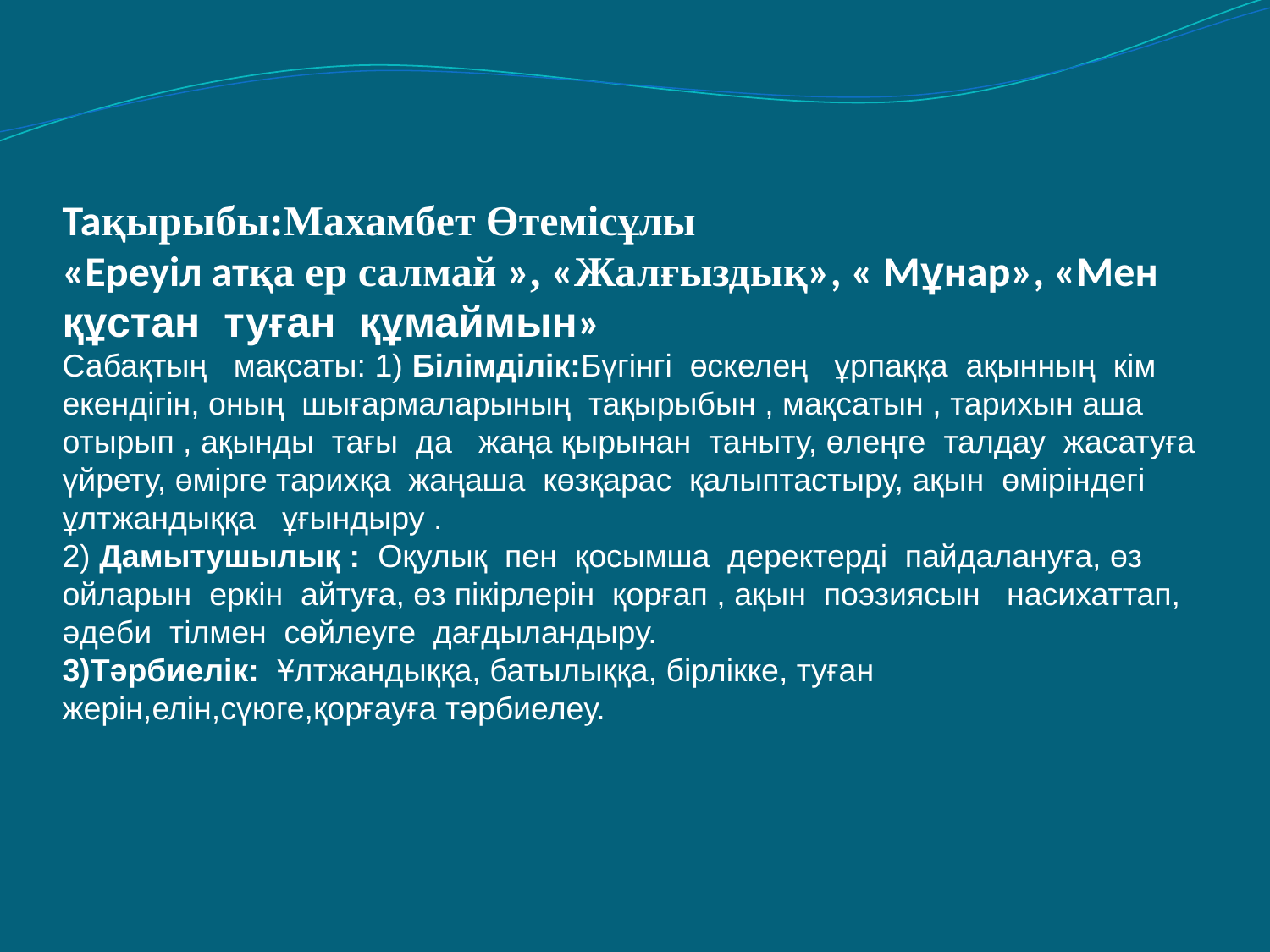

Тақырыбы:Махамбет Өтемісұлы
«Ереуіл атқа ер салмай », «Жалғыздық», « Мұнар», «Мен  құстан  туған  құмаймын»
Сабақтың   мақсаты: 1) Білімділік:Бүгінгі  өскелең   ұрпаққа  ақынның  кім   екендігін, оның  шығармаларының  тақырыбын , мақсатын , тарихын аша  отырып , ақынды  тағы  да   жаңа қырынан  таныту, өлеңге  талдау  жасатуға  үйрету, өмірге тарихқа  жаңаша  көзқарас  қалыптастыру, ақын  өміріндегі  ұлтжандыққа   ұғындыру .
2) Дамытушылық :  Оқулық  пен  қосымша  деректерді  пайдалануға, өз  ойларын  еркін  айтуға, өз пікірлерін  қорғап , ақын  поэзиясын   насихаттап, әдеби  тілмен  сөйлеуге  дағдыландыру.
3)Тәрбиелік:  Ұлтжандыққа, батылыққа, бірлікке, туған жерін,елін,сүюге,қорғауға тәрбиелеу.